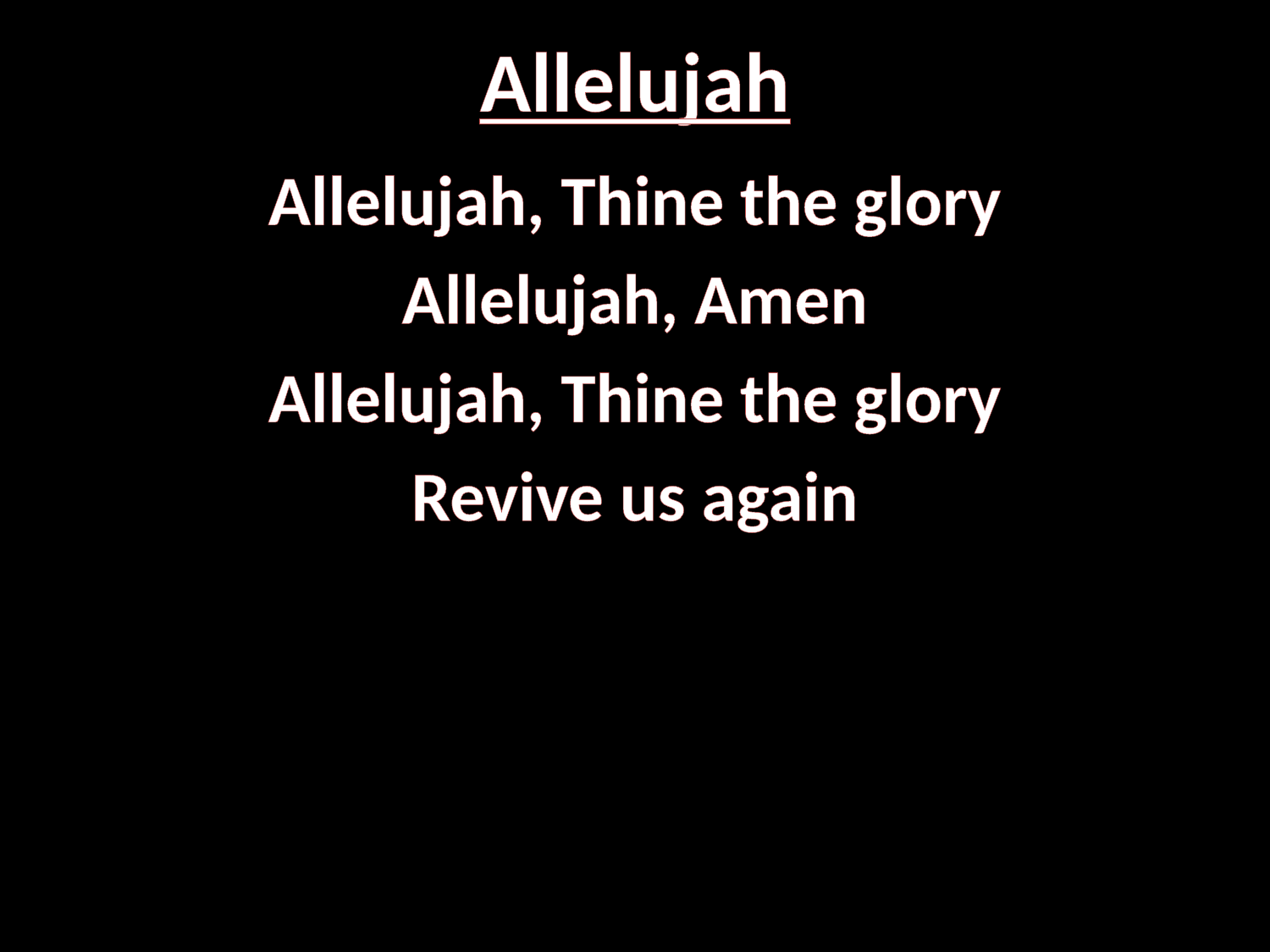

# Allelujah
Allelujah, Thine the glory
Allelujah, Amen
Allelujah, Thine the glory
Revive us again